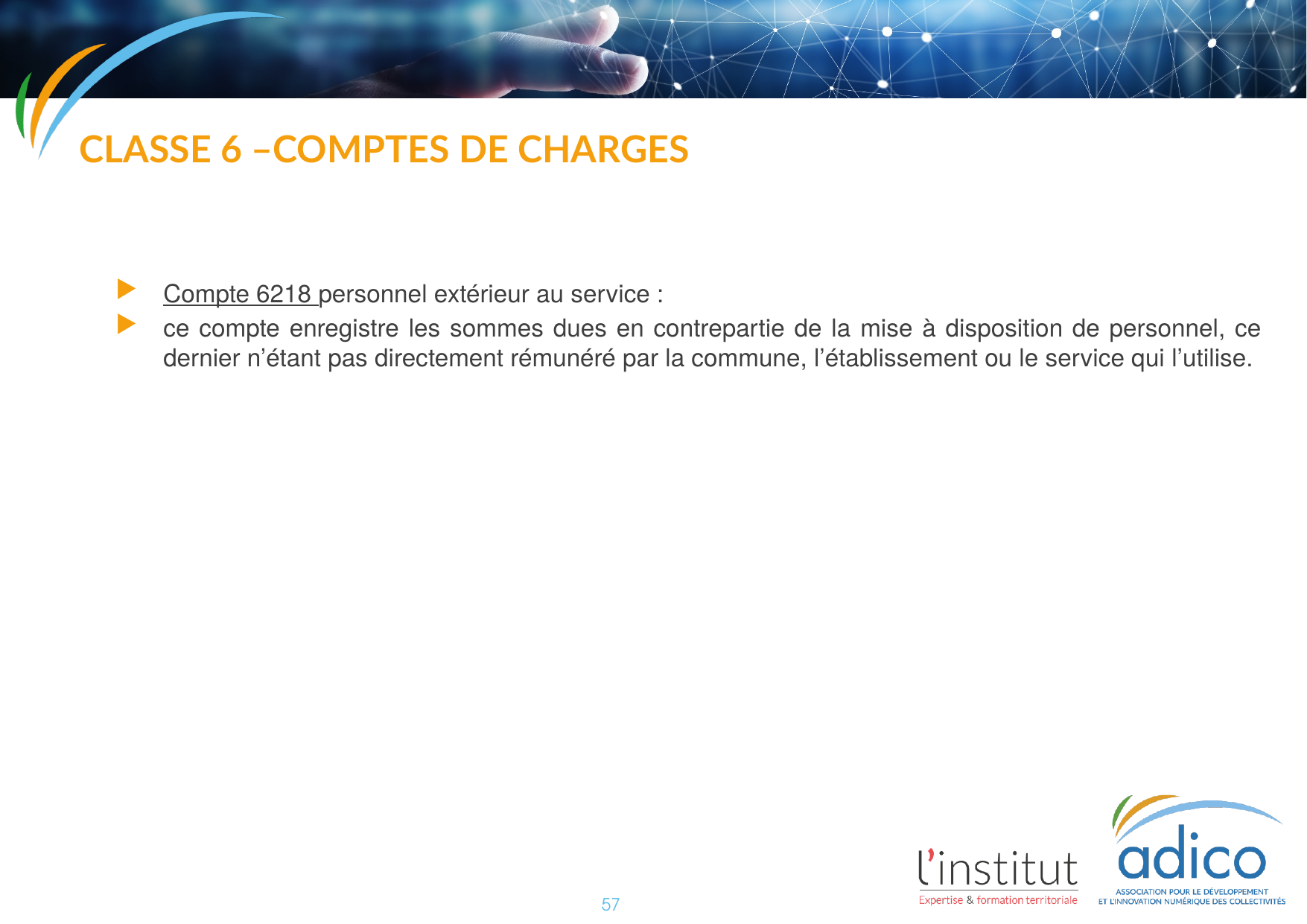

# Classe 6 –comptes de charges
Compte 6218 personnel extérieur au service :
ce compte enregistre les sommes dues en contrepartie de la mise à disposition de personnel, ce dernier n’étant pas directement rémunéré par la commune, l’établissement ou le service qui l’utilise.